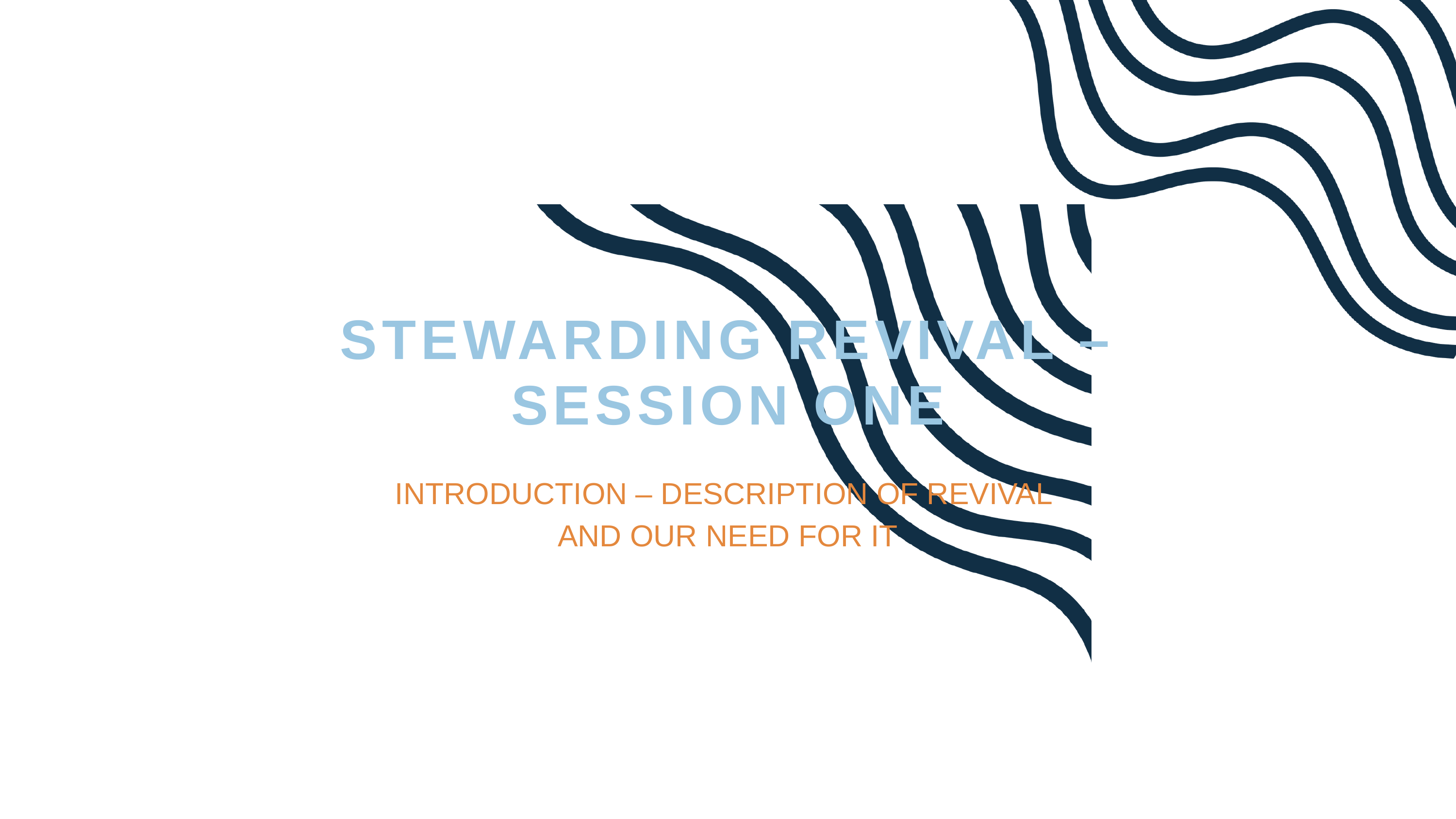

STEWARDING REVIVAL – SESSION ONE
INTRODUCTION – DESCRIPTION OF REVIVAL
AND OUR NEED FOR IT